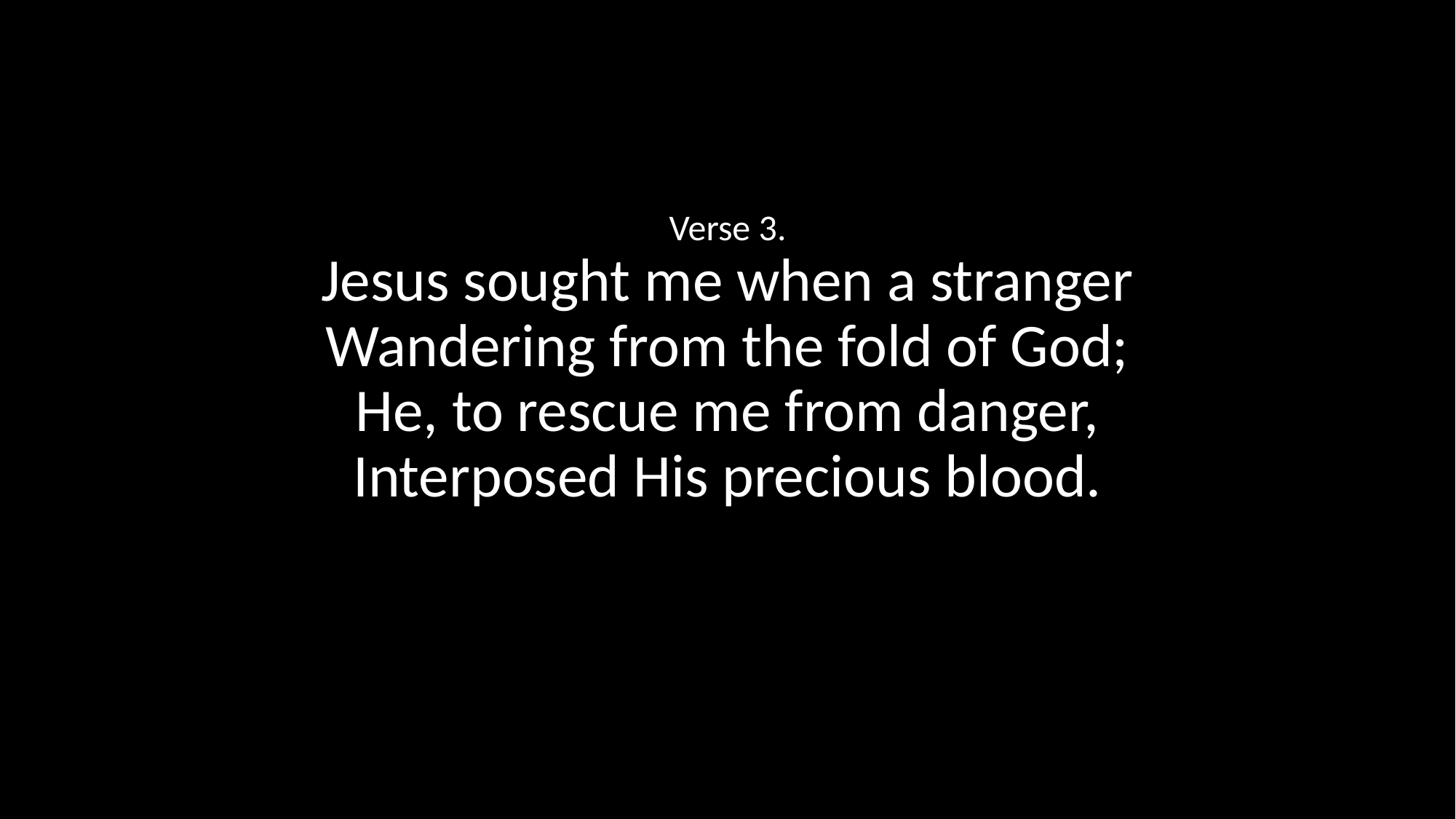

Verse 3.
Jesus sought me when a stranger
Wandering from the fold of God;
He, to rescue me from danger,
Interposed His precious blood.